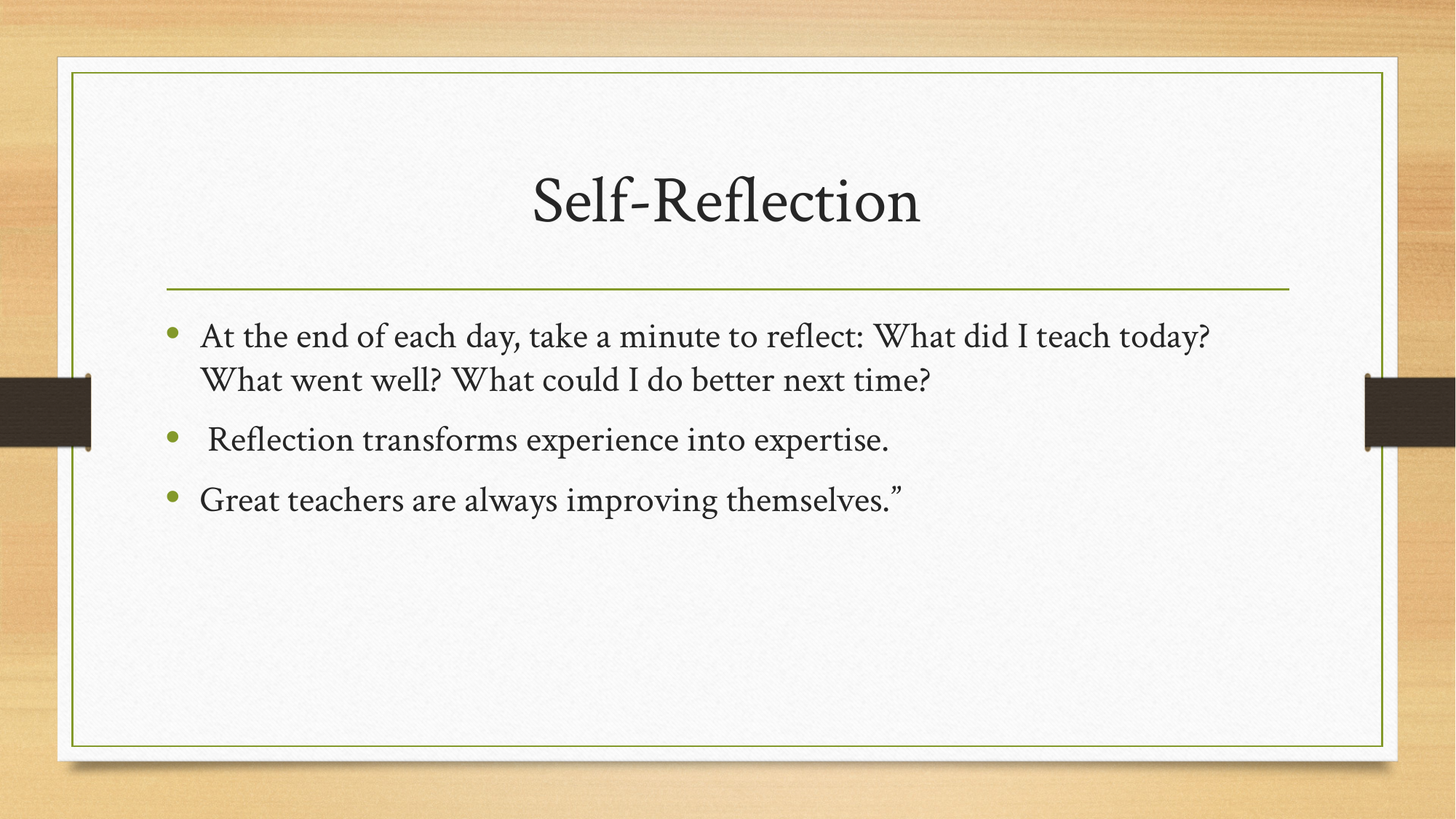

# Self-Reflection
At the end of each day, take a minute to reflect: What did I teach today? What went well? What could I do better next time?
 Reflection transforms experience into expertise.
Great teachers are always improving themselves.”